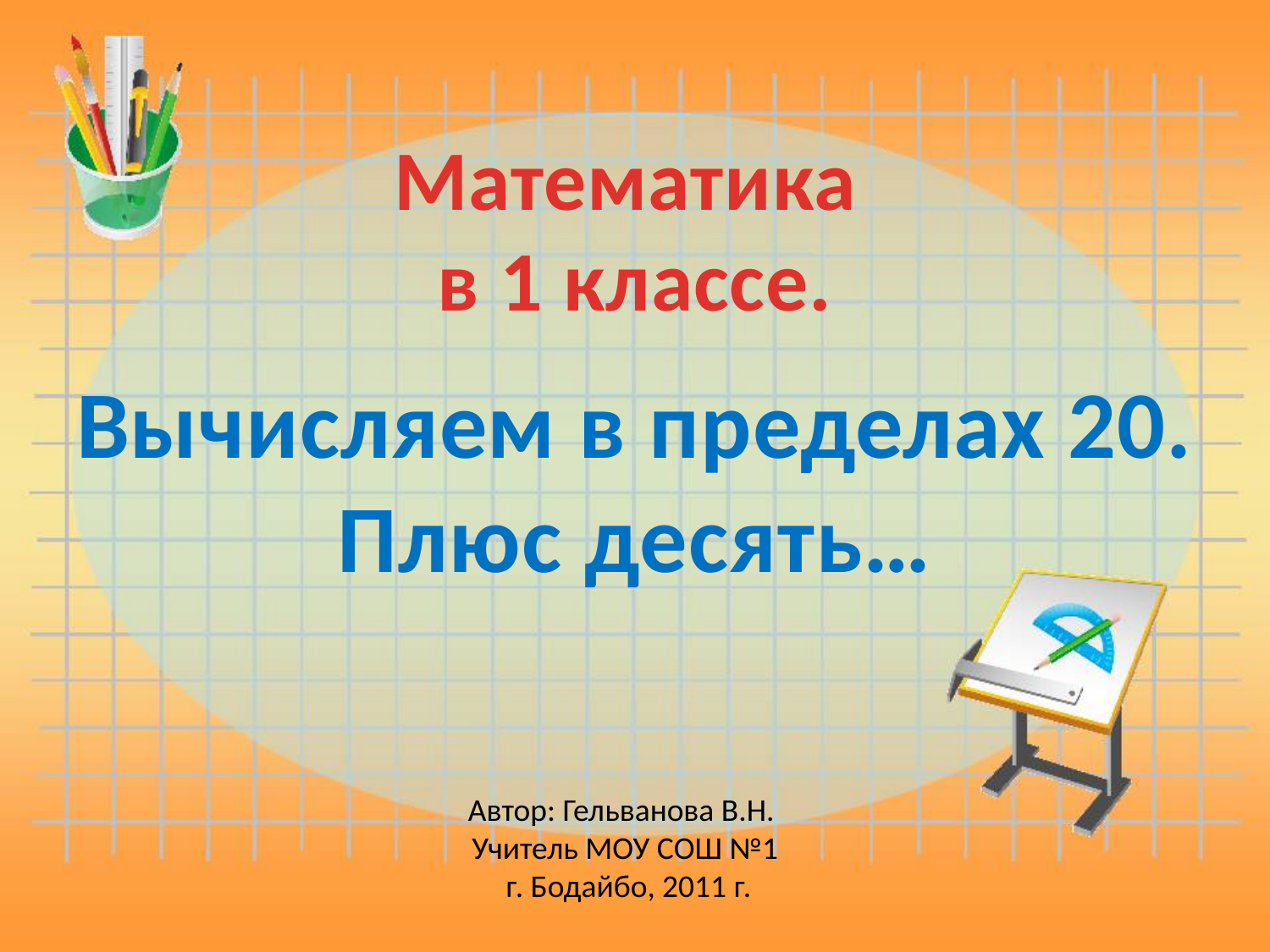

Математика
в 1 классе.
Вычисляем в пределах 20.
Плюс десять…
Автор: Гельванова В.Н.
Учитель МОУ СОШ №1
 г. Бодайбо, 2011 г.